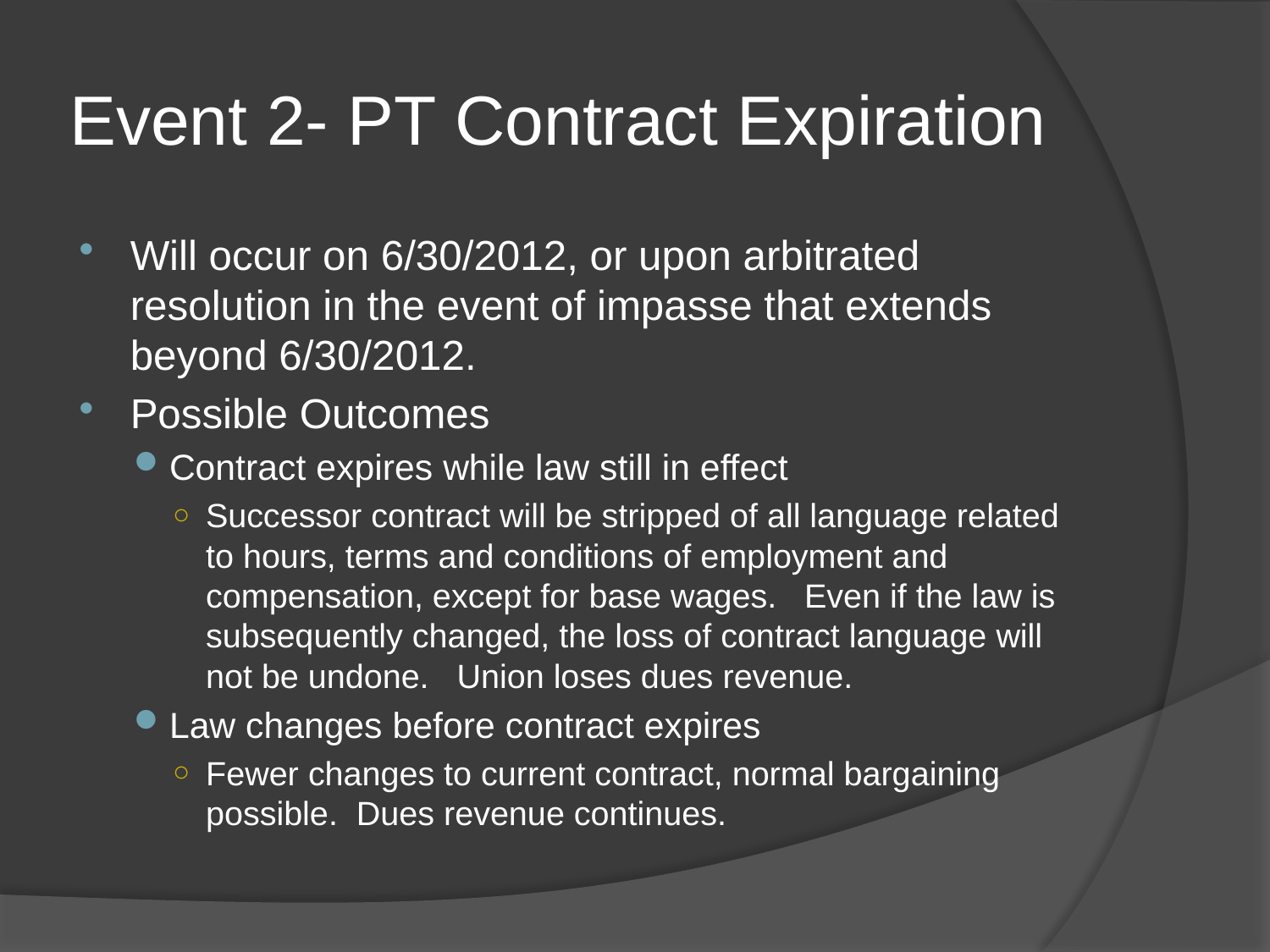

# Event 2- PT Contract Expiration
Will occur on 6/30/2012, or upon arbitrated resolution in the event of impasse that extends beyond 6/30/2012.
Possible Outcomes
Contract expires while law still in effect
Successor contract will be stripped of all language related to hours, terms and conditions of employment and compensation, except for base wages.   Even if the law is subsequently changed, the loss of contract language will not be undone.   Union loses dues revenue.
Law changes before contract expires
Fewer changes to current contract, normal bargaining possible.  Dues revenue continues.